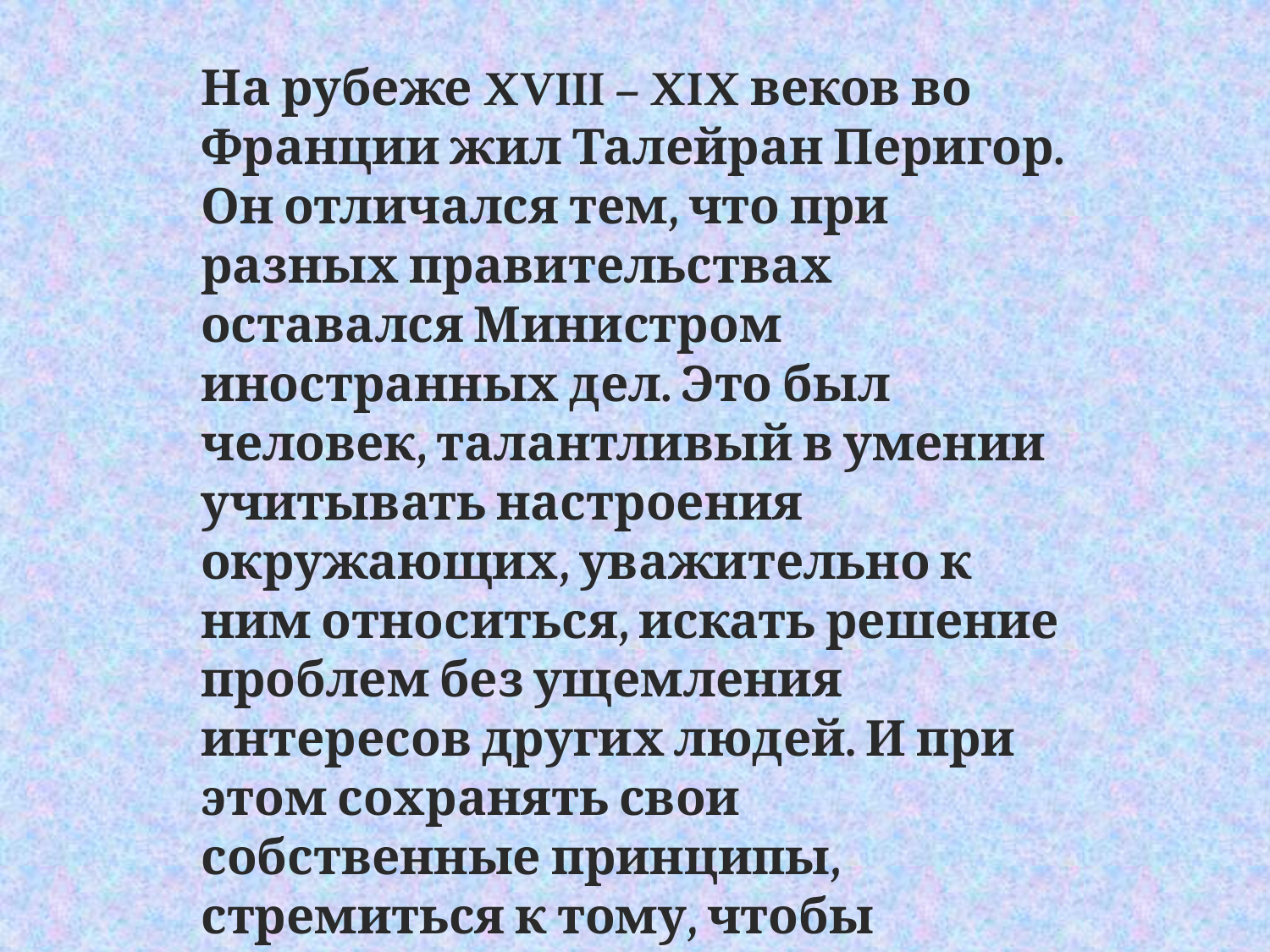

На рубеже XVIII – XIX веков во Франции жил Талейран Перигор. Он отличался тем, что при разных правительствах оставался Министром иностранных дел. Это был человек, талантливый в умении учитывать настроения окружающих, уважительно к ним относиться, искать решение проблем без ущемления интересов других людей. И при этом сохранять свои собственные принципы, стремиться к тому, чтобы управлять ситуацией, а не слепо подчиняться обстоятельствам.